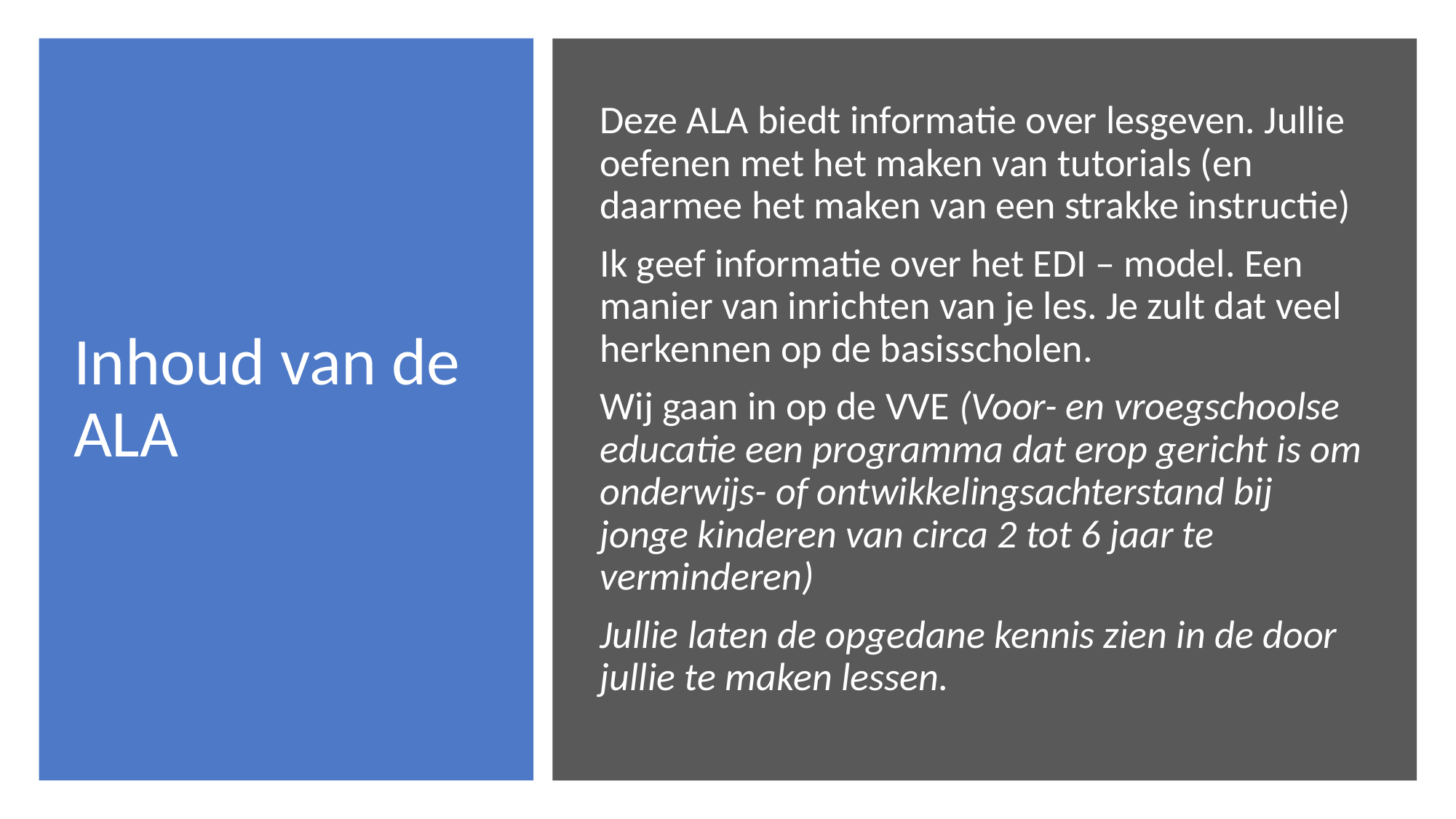

# Inhoud van de ALA
Deze ALA biedt informatie over lesgeven. Jullie oefenen met het maken van tutorials (en daarmee het maken van een strakke instructie)
Ik geef informatie over het EDI – model. Een manier van inrichten van je les. Je zult dat veel herkennen op de basisscholen.
Wij gaan in op de VVE (Voor- en vroegschoolse educatie een programma dat erop gericht is om onderwijs- of ontwikkelingsachterstand bij jonge kinderen van circa 2 tot 6 jaar te verminderen)
Jullie laten de opgedane kennis zien in de door jullie te maken lessen.